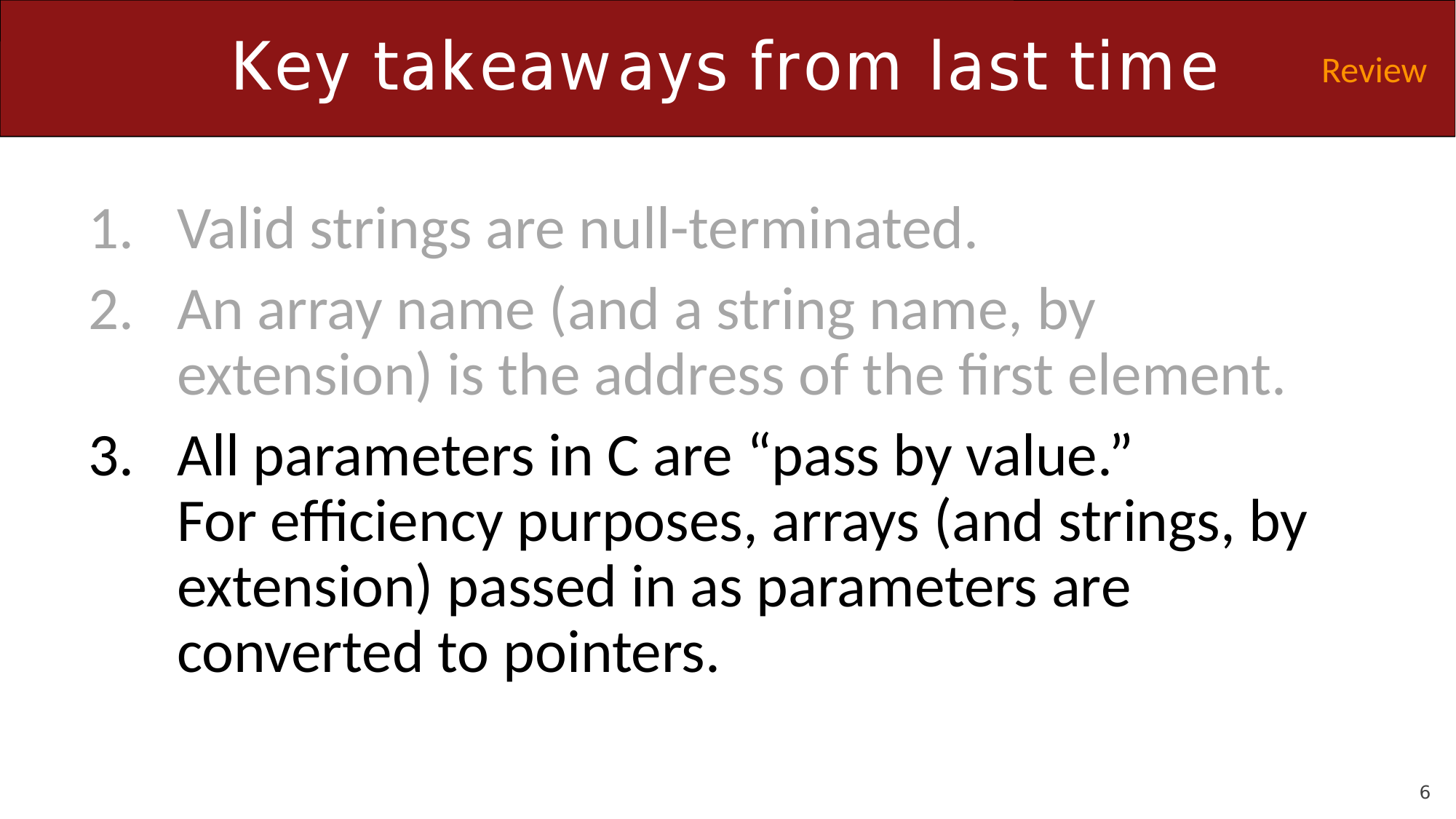

# Key takeaways from last time
Review
Valid strings are null-terminated.
An array name (and a string name, by extension) is the address of the first element.
All parameters in C are “pass by value.”
For efficiency purposes, arrays (and strings, by extension) passed in as parameters are converted to pointers.